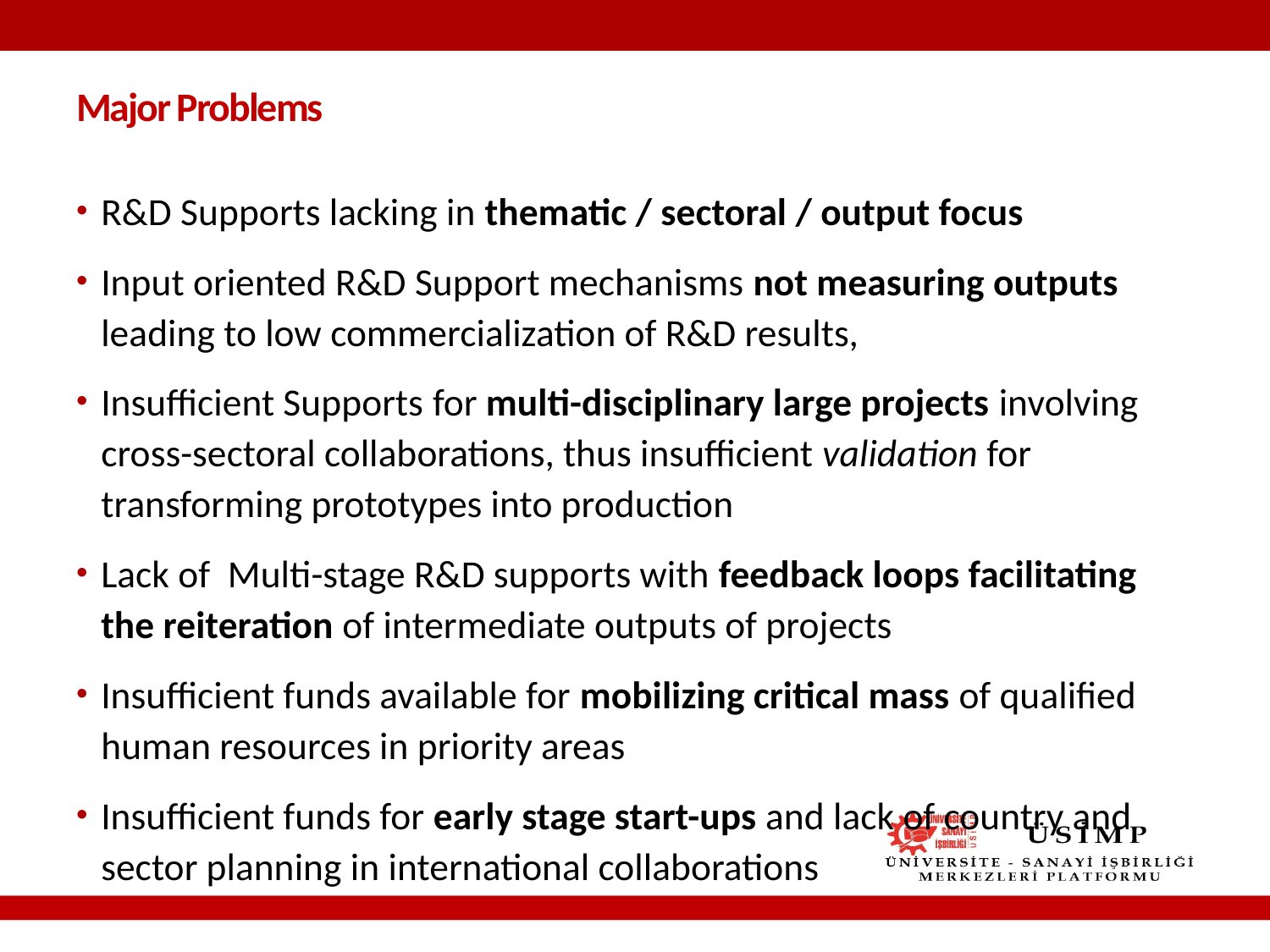

# Major Problems
R&D Supports lacking in thematic / sectoral / output focus
Input oriented R&D Support mechanisms not measuring outputs leading to low commercialization of R&D results,
Insufficient Supports for multi-disciplinary large projects involving cross-sectoral collaborations, thus insufficient validation for transforming prototypes into production
Lack of  Multi-stage R&D supports with feedback loops facilitating the reiteration of intermediate outputs of projects
Insufficient funds available for mobilizing critical mass of qualified human resources in priority areas
Insufficient funds for early stage start-ups and lack of country and sector planning in international collaborations